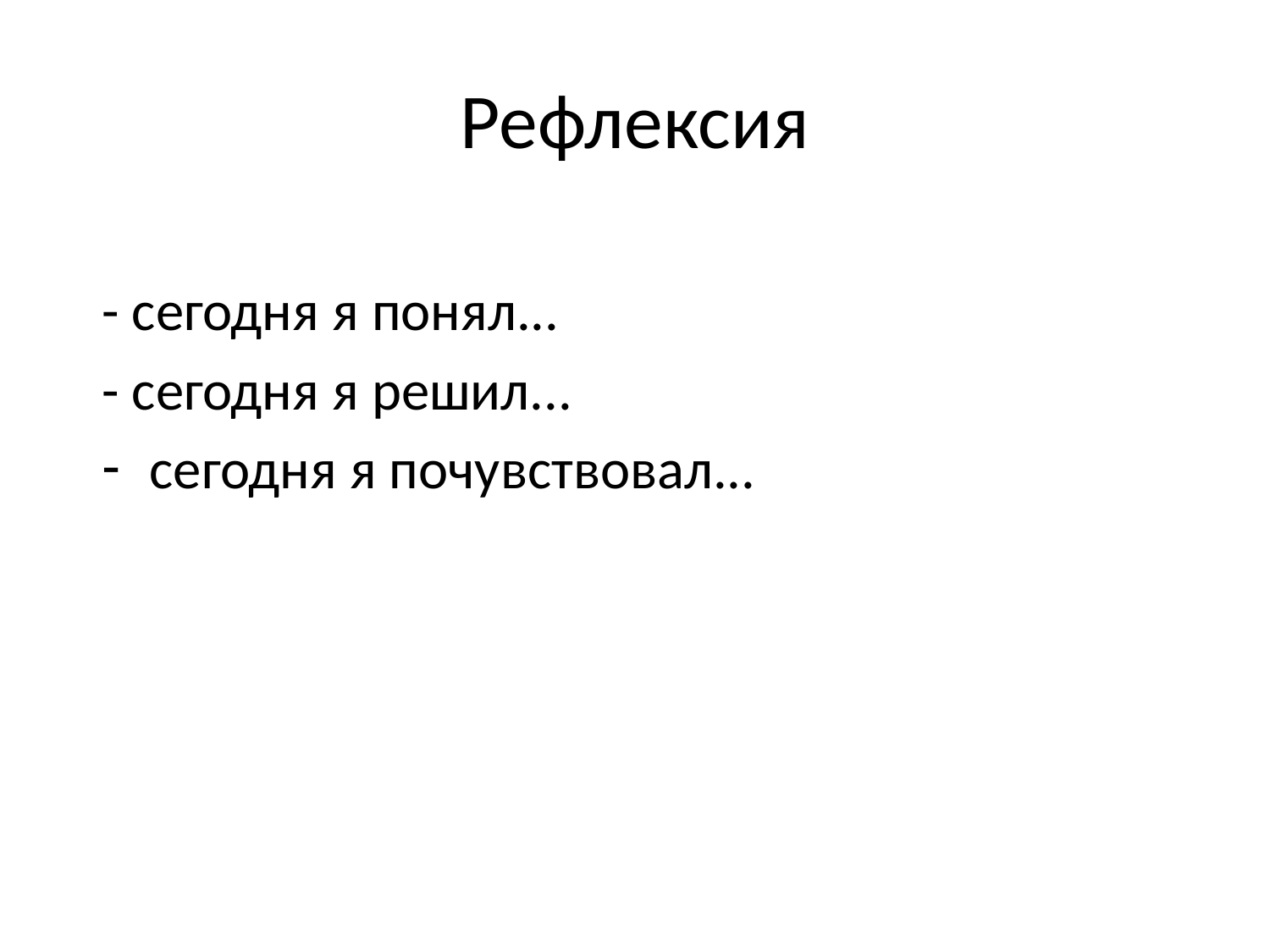

# Рефлексия
- сегодня я понял...
- сегодня я решил...
сегодня я почувствовал...